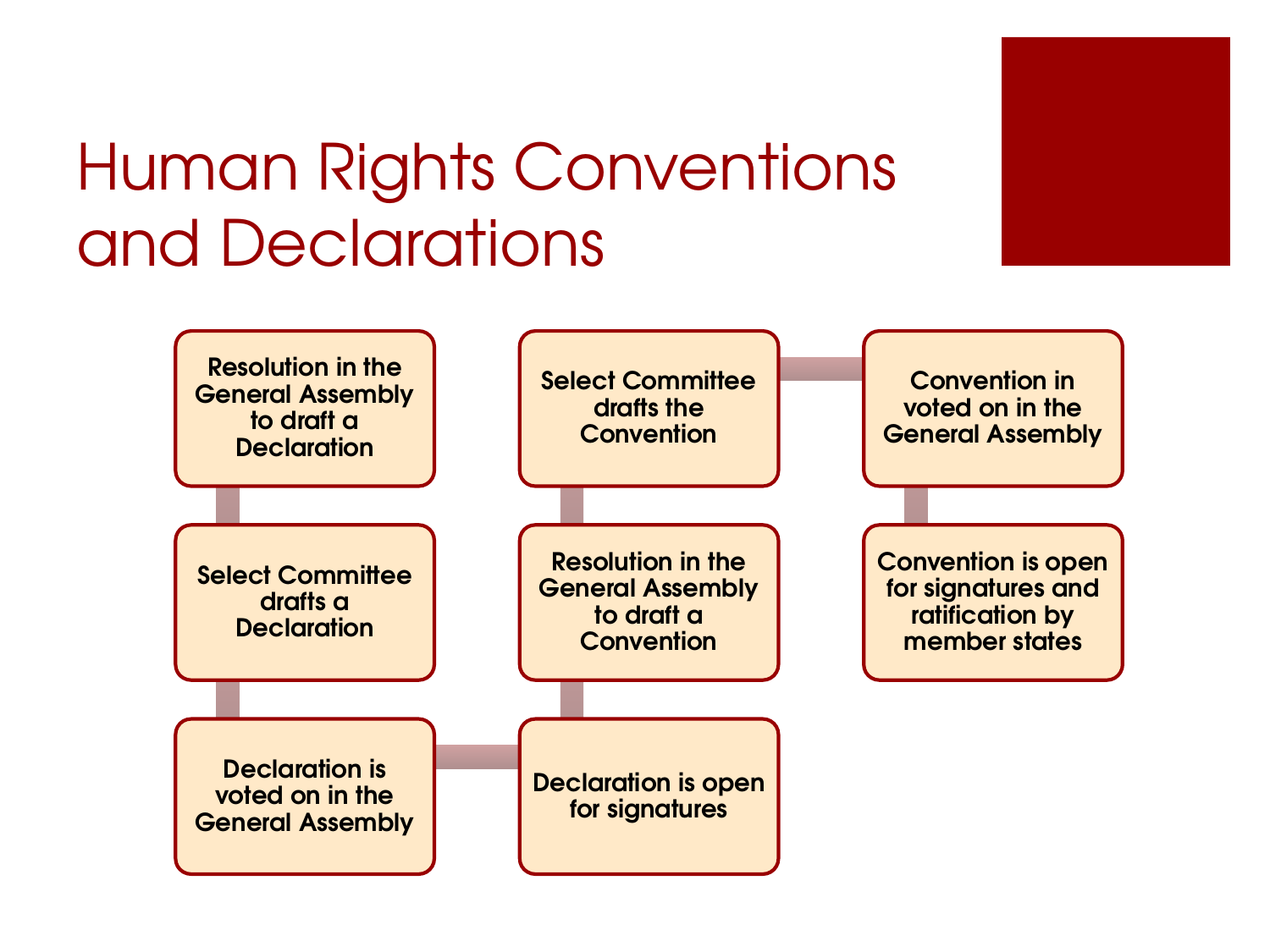

# Human Rights Conventions and Declarations
Resolution in the General Assembly to draft a Declaration
Select Committee drafts a Declaration
Declaration is voted on in the General Assembly
Declaration is open for signatures
Resolution in the General Assembly to draft a Convention
Select Committee drafts the Convention
Convention in voted on in the General Assembly
Convention is open for signatures and ratification by member states